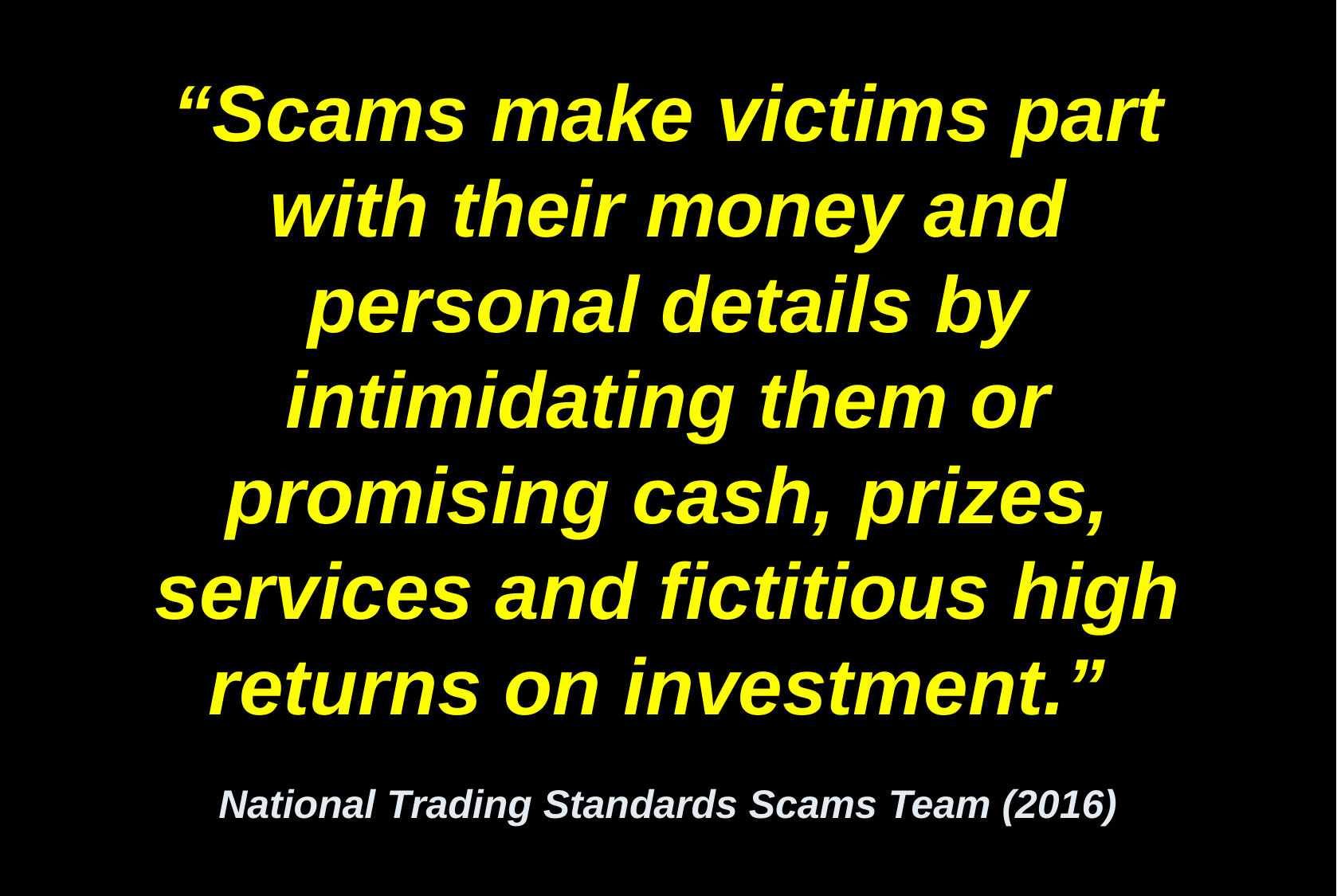

# “Scams make victims part with their money and personal details by intimidating them or promising cash, prizes, services and fictitious high returns on investment.” National Trading Standards Scams Team (2016)